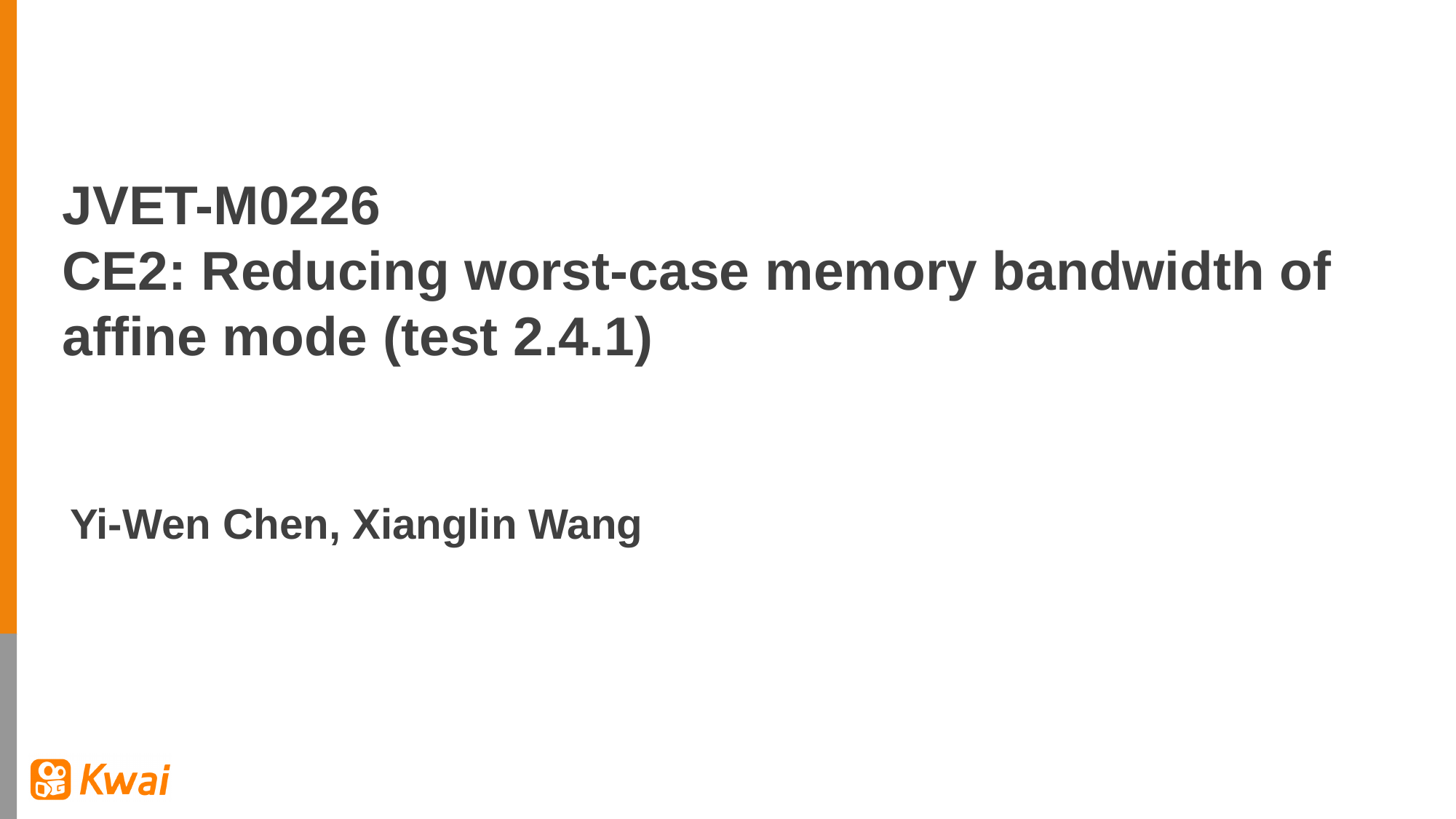

JVET-M0226
CE2: Reducing worst-case memory bandwidth of affine mode (test 2.4.1)
Yi-Wen Chen, Xianglin Wang